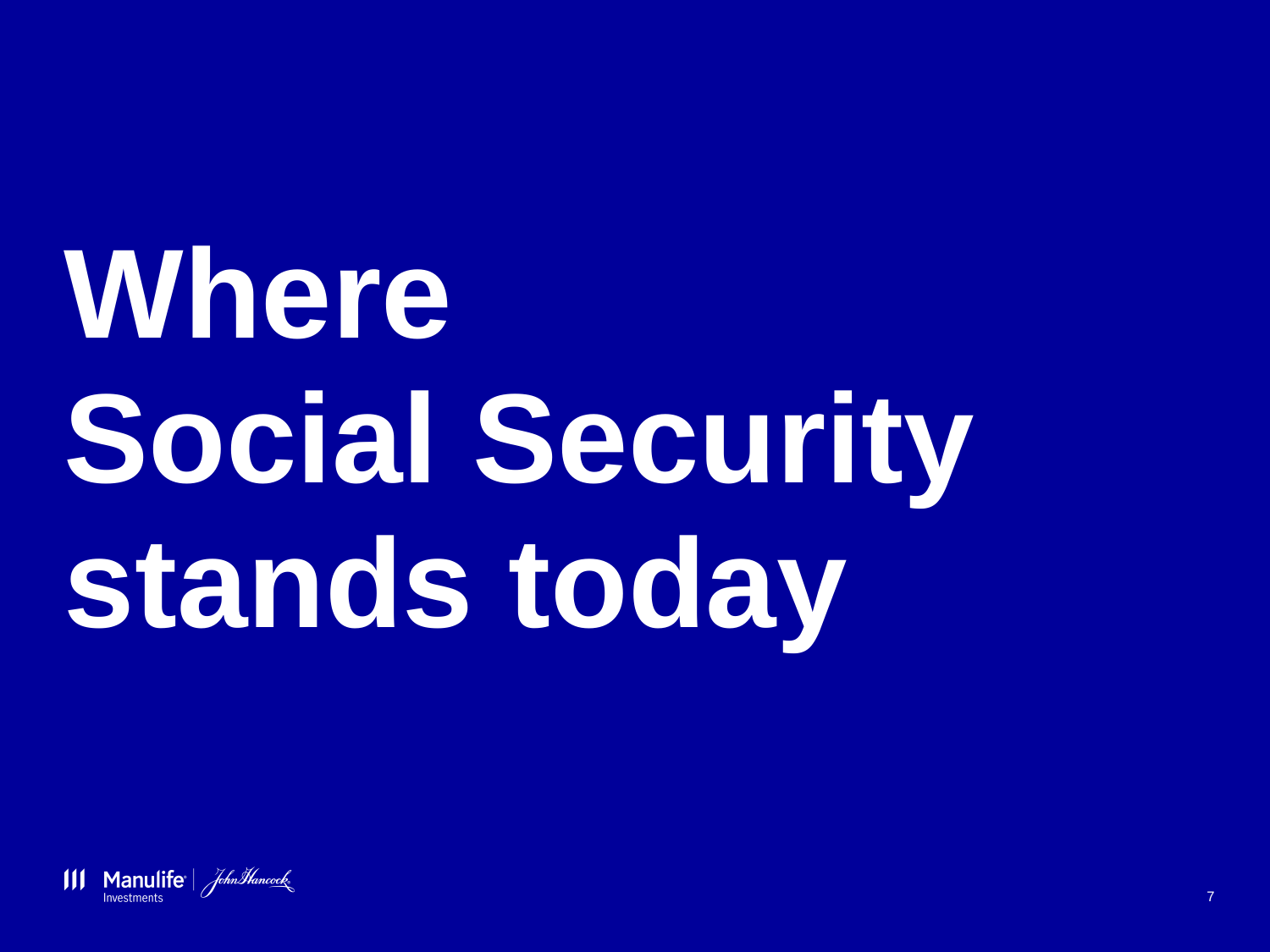

# Where Social Security stands today
7